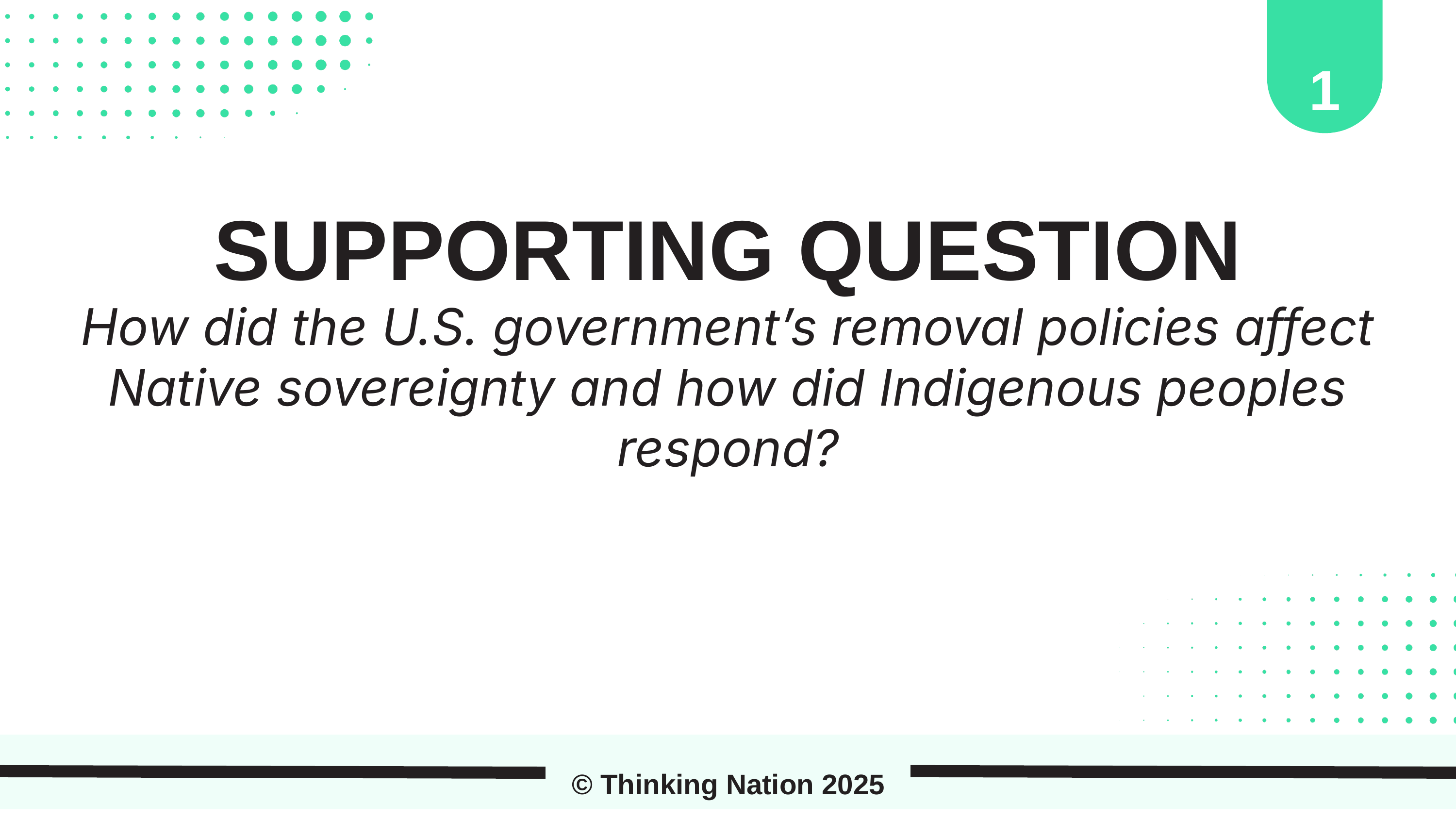

1
SUPPORTING QUESTION
How did the U.S. government’s removal policies affect Native sovereignty and how did Indigenous peoples respond?

© Thinking Nation 2025